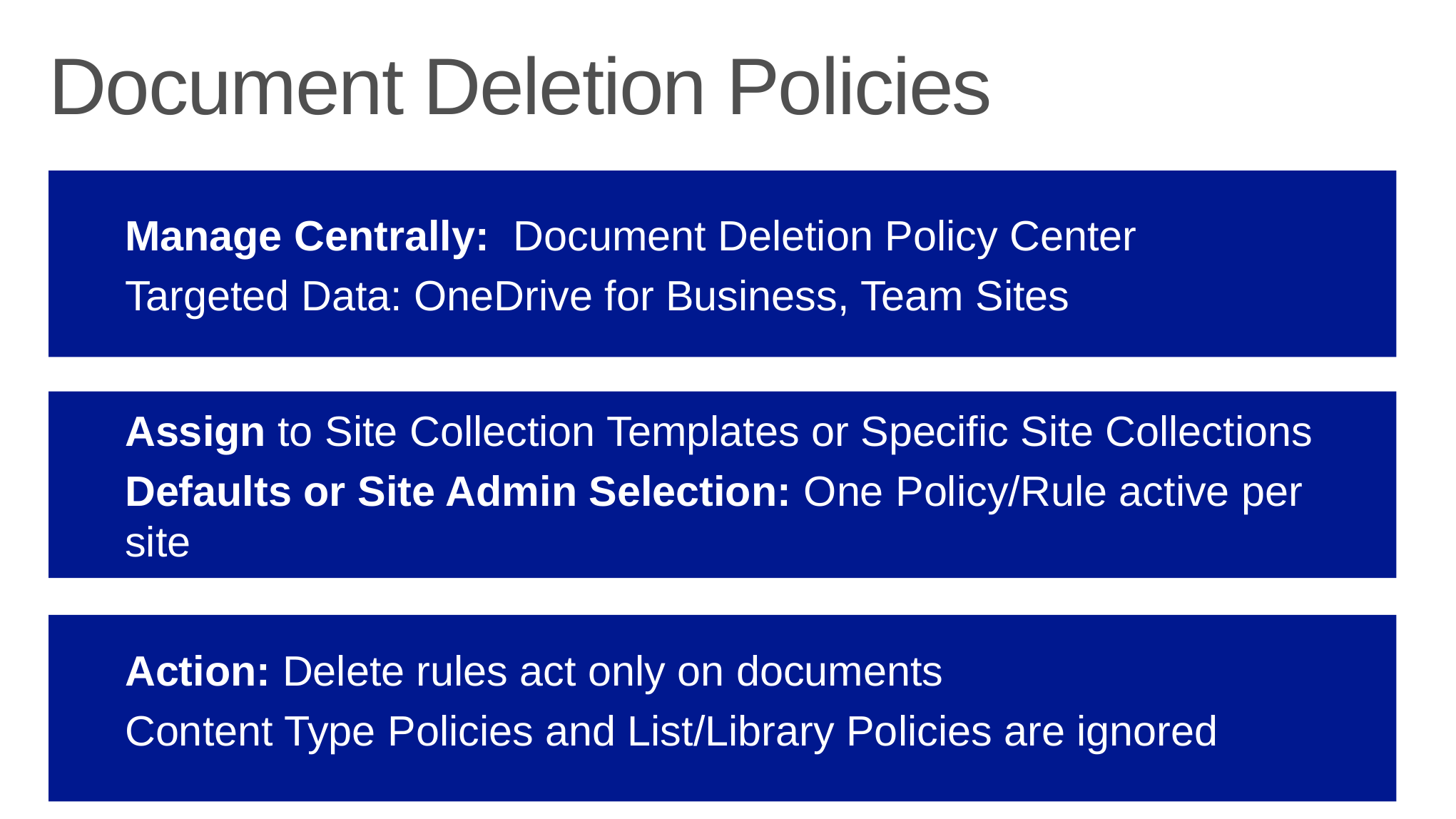

# Document Deletion Policies
Manage Centrally:  Document Deletion Policy Center
Targeted Data: OneDrive for Business, Team Sites
Assign to Site Collection Templates or Specific Site Collections
Defaults or Site Admin Selection: One Policy/Rule active per site

Action: Delete rules act only on documents
Content Type Policies and List/Library Policies are ignored